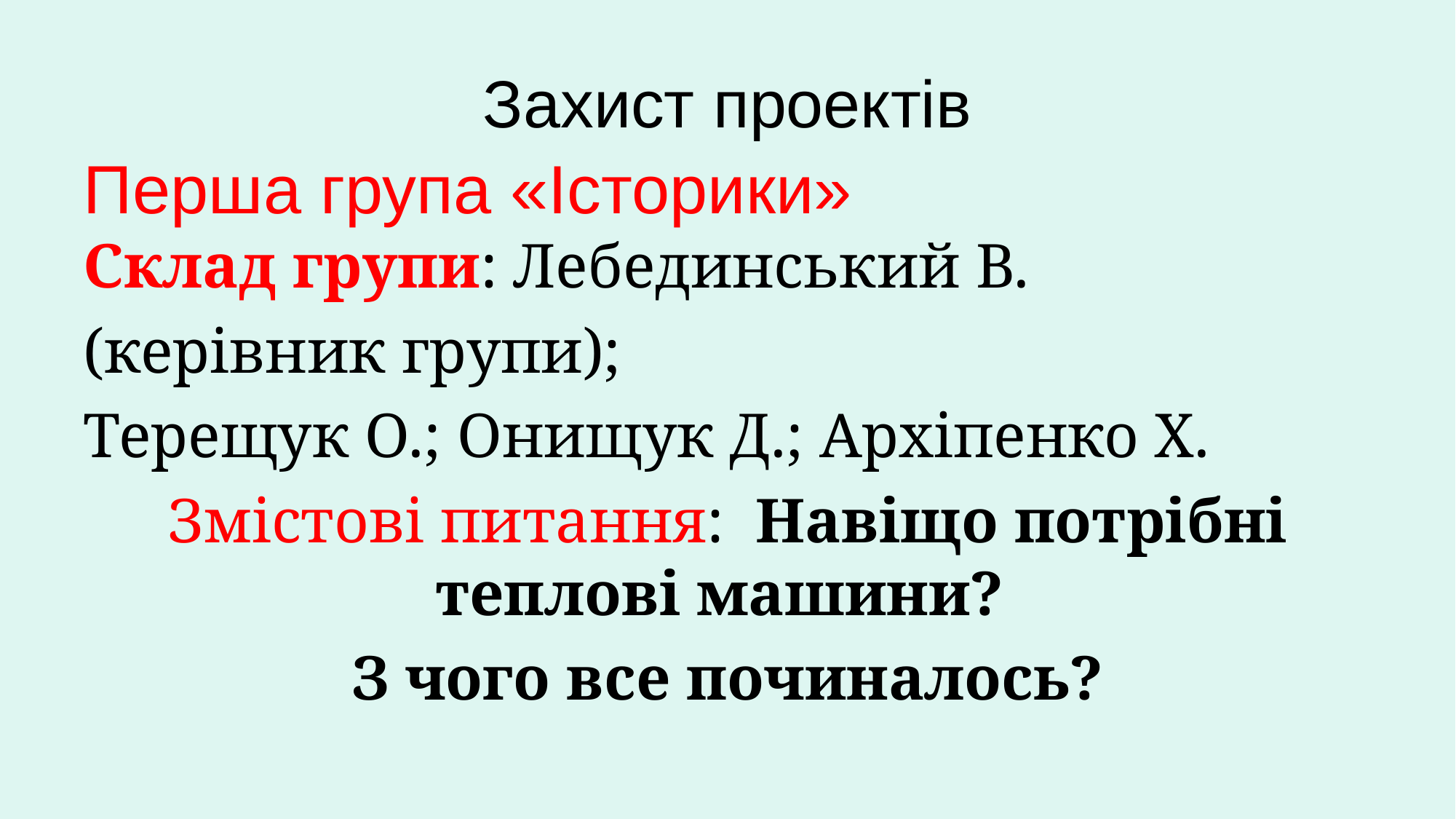

# Захист проектів
Перша група «Історики»
Склад групи: Лебединський В.
(керівник групи);
Терещук О.; Онищук Д.; Архіпенко Х.
Змістові питання:  Навіщо потрібні теплові машини?
З чого все починалось?